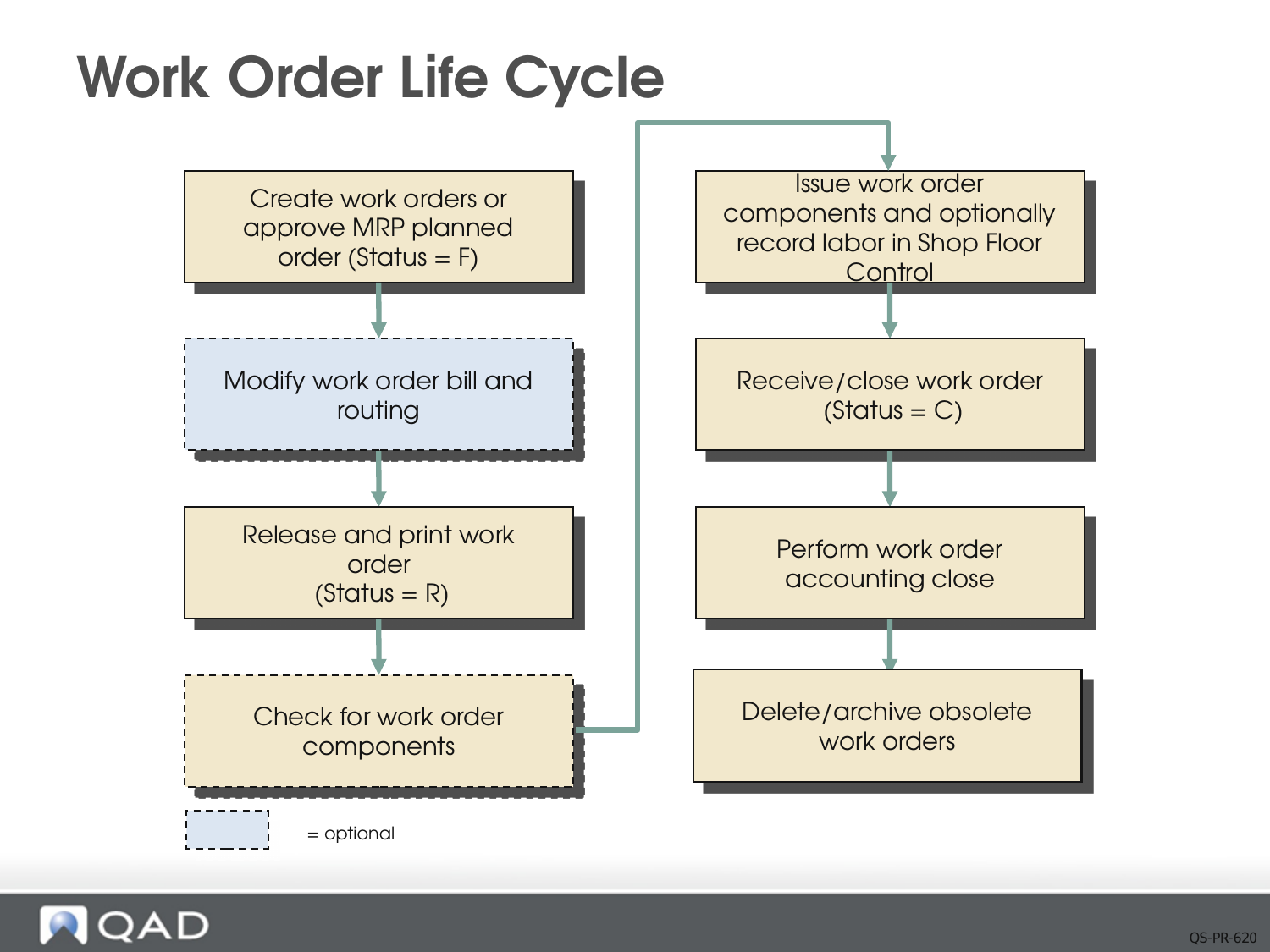

# Work Order Life Cycle

Create work orders or approve MRP planned order (Status = F)
Issue work order components and optionally record labor in Shop Floor Control

Modify work order bill and routing
Receive/close work order
 (Status = C)

Release and print work order
 (Status = R)
Perform work order accounting close

Delete/archive obsolete work orders
Check for work order components

= optional
QS-PR-620